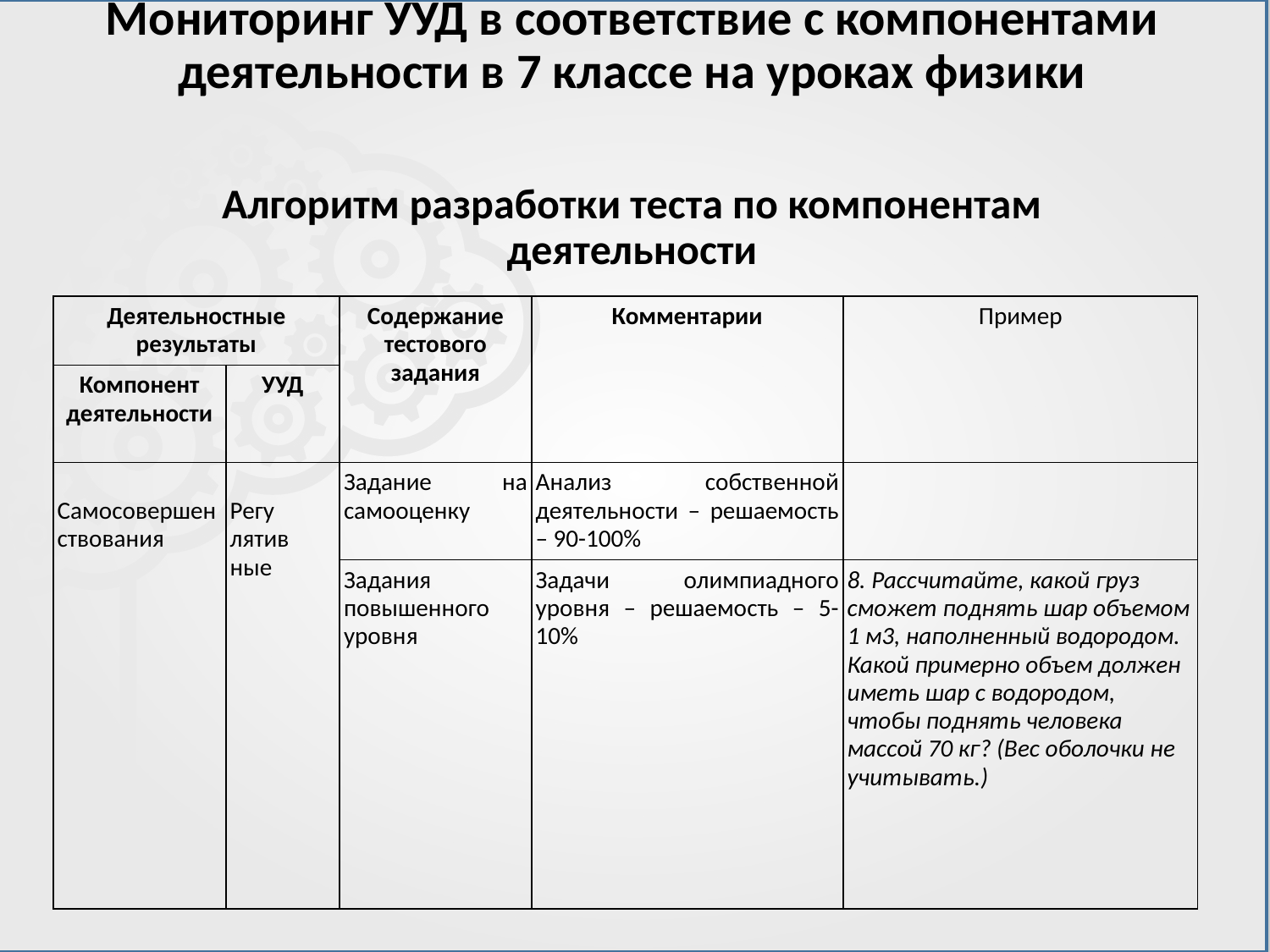

# Мониторинг УУД в соответствие с компонентами деятельности в 7 классе на уроках физики Алгоритм разработки теста по компонентам деятельности
| Деятельностные результаты |  | Содержание тестового задания | Комментарии | Пример |
| --- | --- | --- | --- | --- |
| Компонент деятельности | УУД |  |  |  |
| Самосовершенствования | Регу лятив ные | Задание на самооценку | Анализ собственной деятельности – решаемость – 90-100% |  |
|  |  | Задания повышенного уровня | Задачи олимпиадного уровня – решаемость – 5-10% | 8. Рассчитайте, какой груз сможет поднять шар объемом 1 м3, наполненный водородом. Какой примерно объем должен иметь шар с водородом, чтобы поднять человека массой 70 кг? (Вес оболочки не учитывать.) |